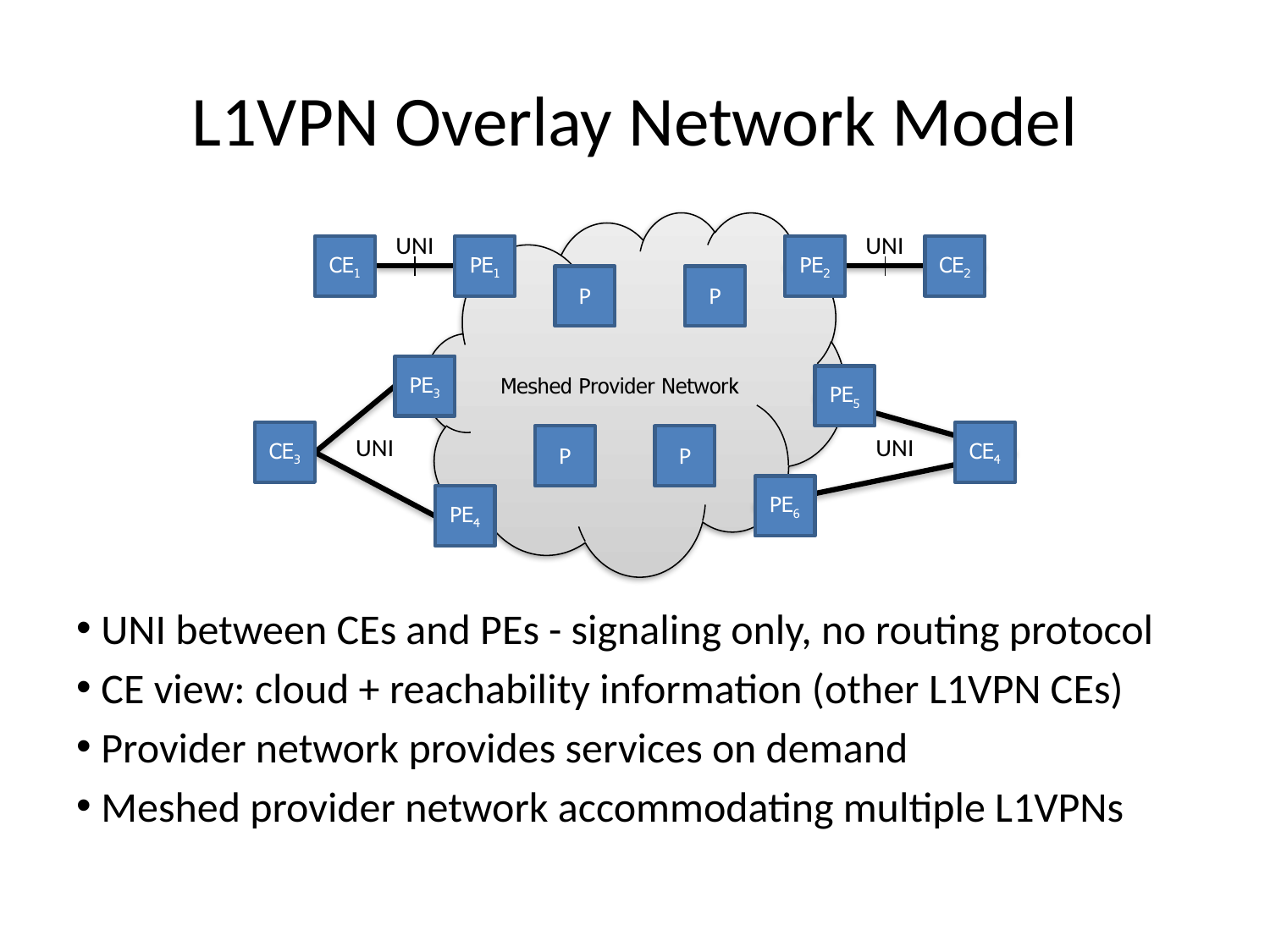

# L1VPN Overlay Network Model
Meshed Provider Network
UNI
CE1
PE1
UNI
CE2
PE2
P
P
PE3
CE3
UNI
PE4
PE5
CE4
UNI
PE6
P
P
UNI between CEs and PEs - signaling only, no routing protocol
CE view: cloud + reachability information (other L1VPN CEs)
Provider network provides services on demand
Meshed provider network accommodating multiple L1VPNs